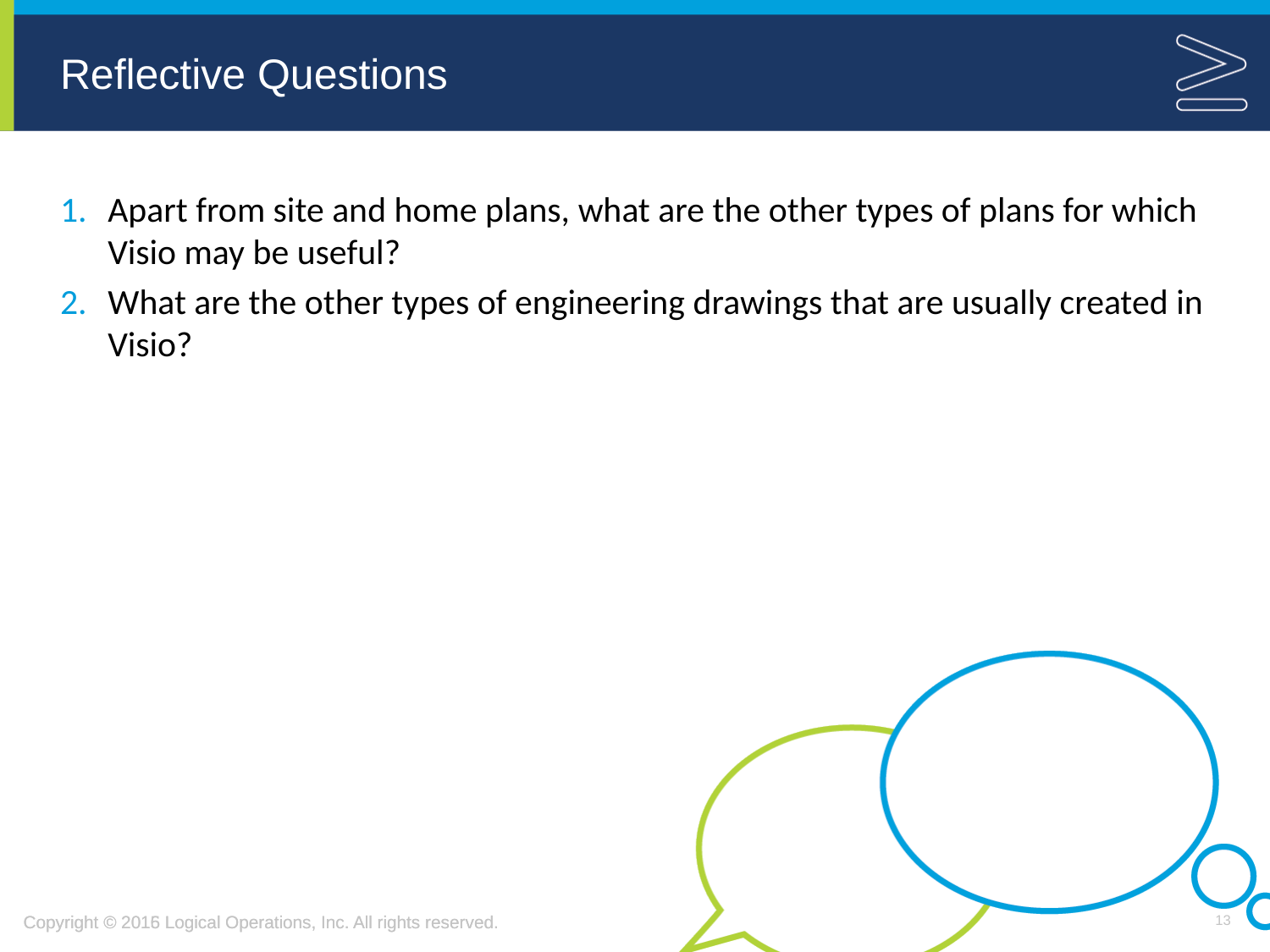

# Reflective Questions
Apart from site and home plans, what are the other types of plans for which Visio may be useful?
What are the other types of engineering drawings that are usually created in Visio?
13